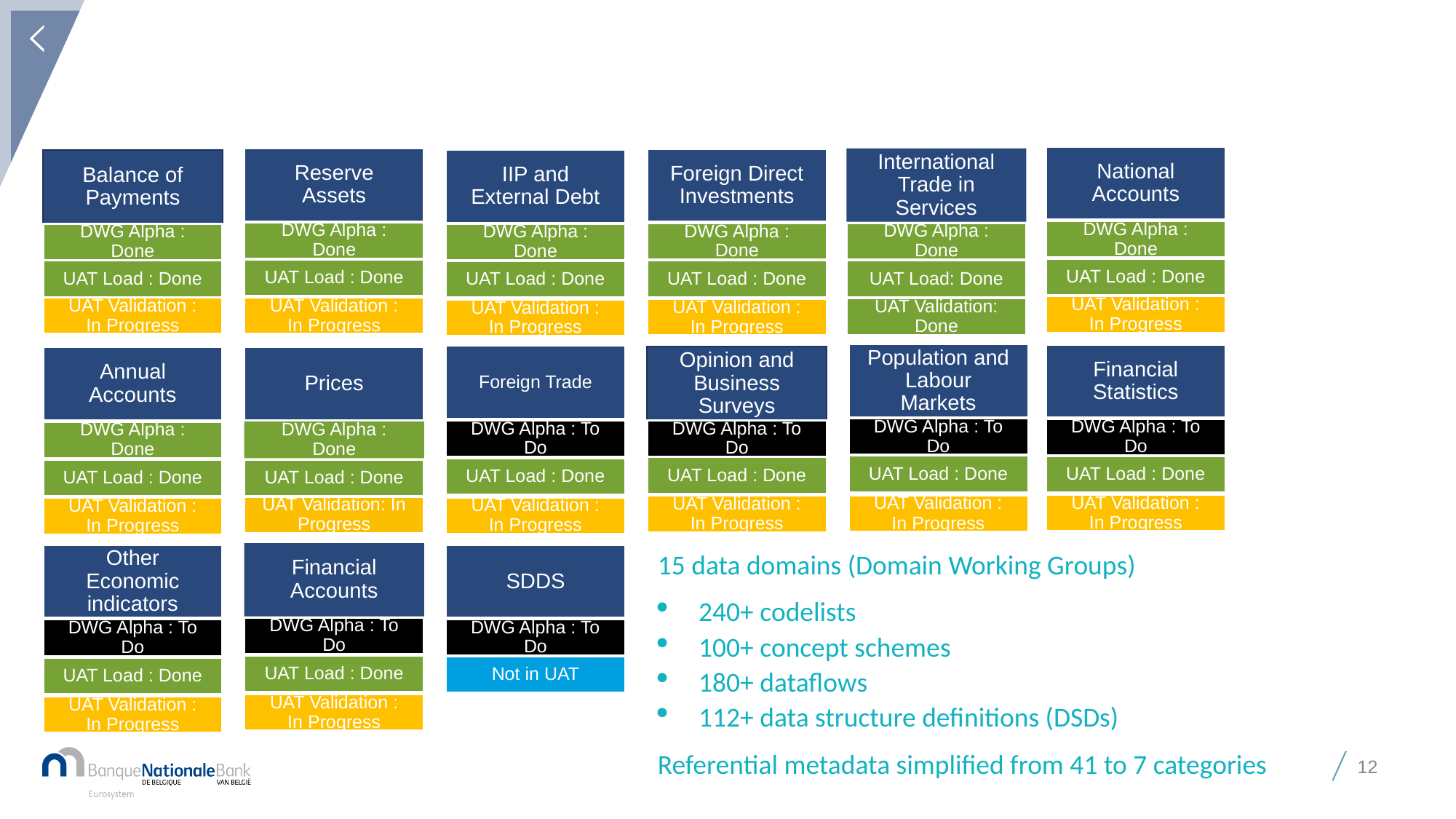

# Data structures
National Accounts
DWG Alpha : Done
UAT Load : Done
Reserve Assets
DWG Alpha : Done
UAT Load : Done
International Trade in Services
DWG Alpha : Done
UAT Load: Done
Foreign Direct Investments
DWG Alpha : Done
UAT Load : Done
IIP and External Debt
DWG Alpha : Done
UAT Load : Done
Balance of Payments
DWG Alpha : Done
UAT Load : Done
Domain working groups
UAT Validation : In Progress
UAT Validation : In Progress
UAT Validation : In Progress
UAT Validation: Done
UAT Validation : In Progress
UAT Validation : In Progress
Population and Labour Markets
DWG Alpha : To Do
UAT Load : Done
Financial Statistics
DWG Alpha : To Do
UAT Load : Done
Foreign Trade
DWG Alpha : To Do
UAT Load : Done
Opinion and Business Surveys
DWG Alpha : To Do
UAT Load : Done
Prices
DWG Alpha : Done
UAT Load : Done
Annual Accounts
DWG Alpha : Done
UAT Load : Done
UAT Validation : In Progress
UAT Validation : In Progress
UAT Validation : In Progress
UAT Validation: In Progress
UAT Validation : In Progress
UAT Validation : In Progress
Financial Accounts
DWG Alpha : To Do
UAT Load : Done
Other Economic indicators
DWG Alpha : To Do
UAT Load : Done
SDDS
DWG Alpha : To Do
Not in UAT
UAT Validation : In Progress
UAT Validation : In Progress
15 data domains (Domain Working Groups)
240+ codelists
100+ concept schemes
180+ dataflows
112+ data structure definitions (DSDs)
Referential metadata simplified from 41 to 7 categories
12
07 June 2023